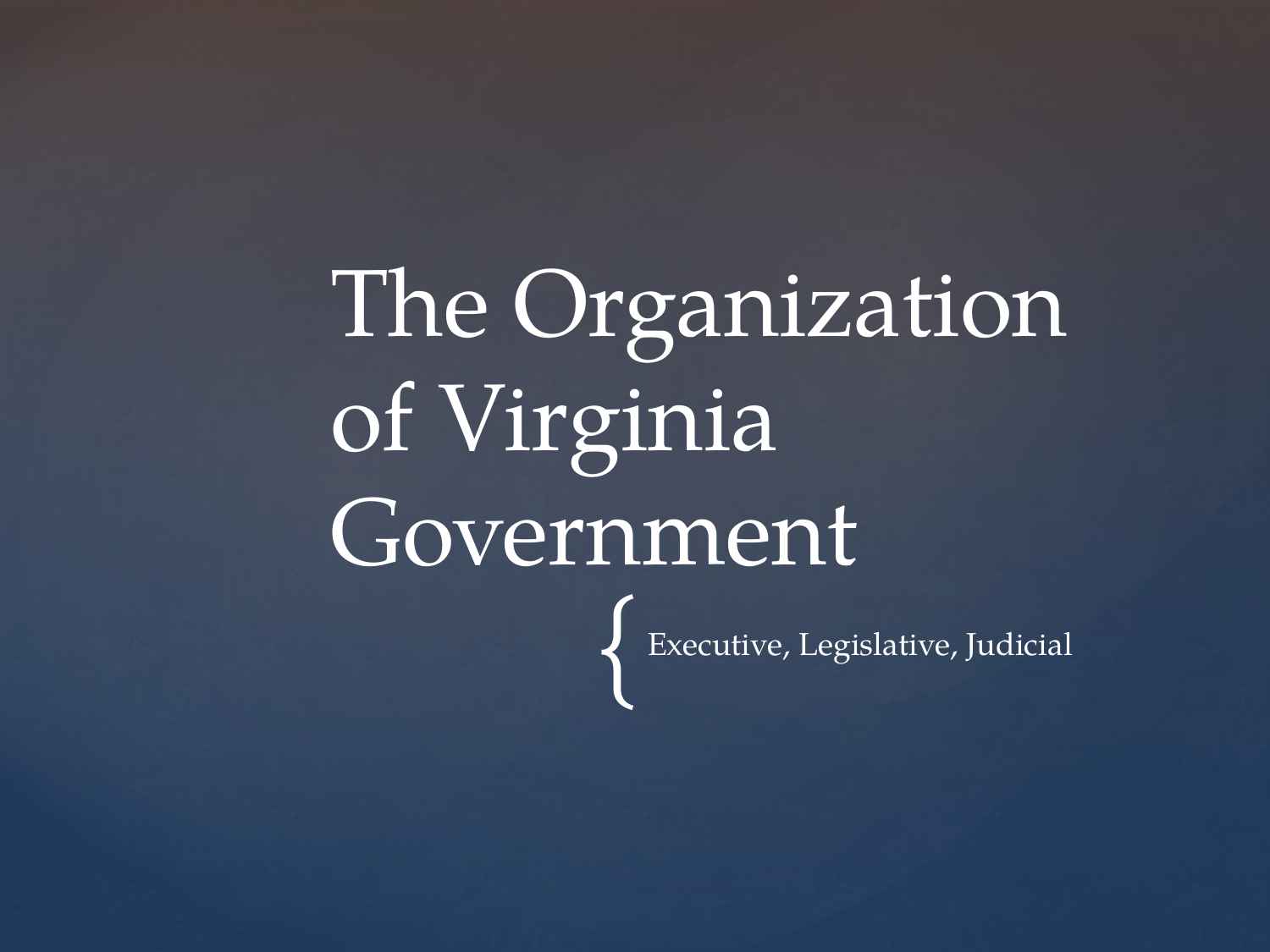

# The Organization of Virginia Government
Executive, Legislative, Judicial